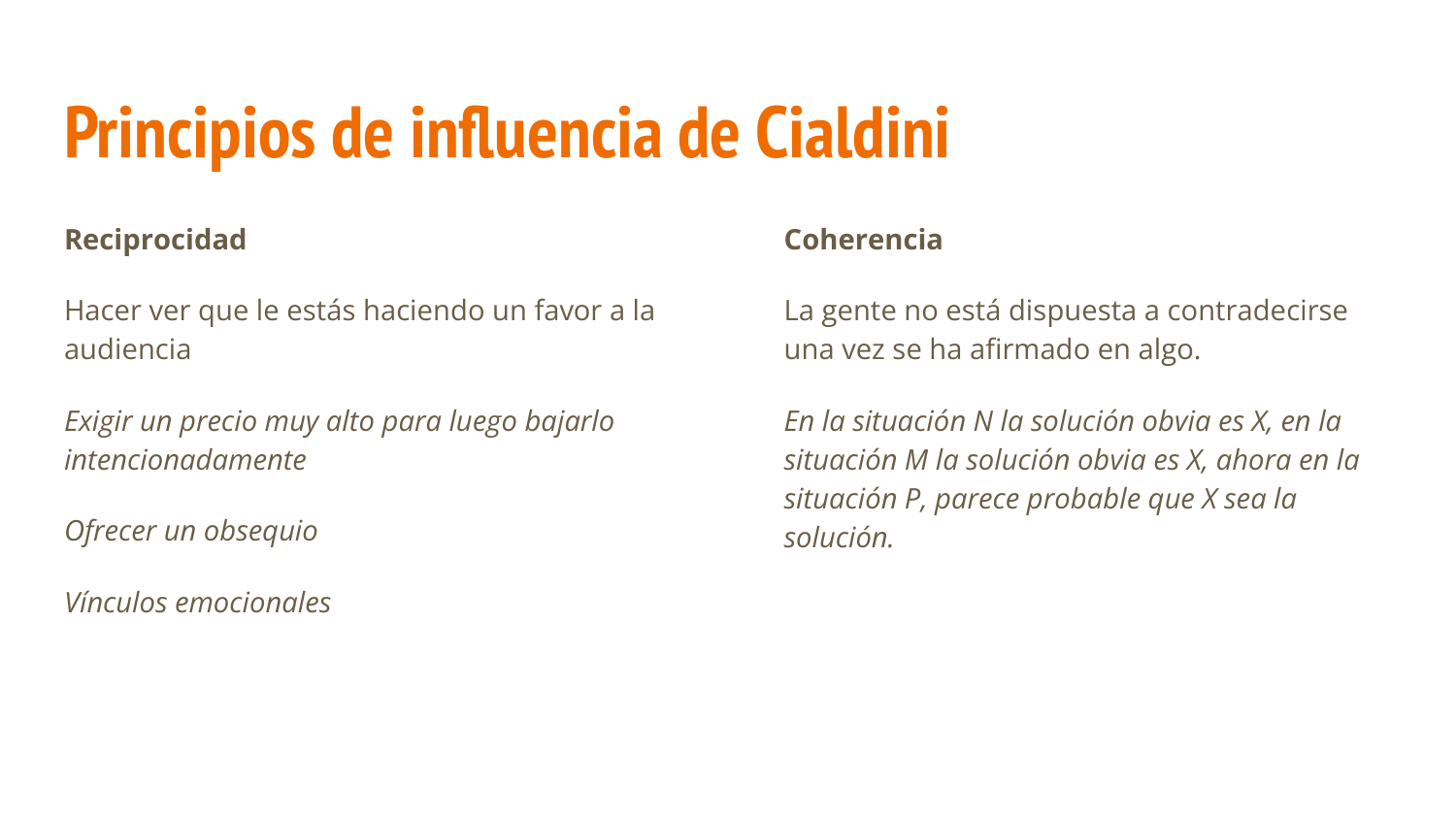

# Principios de influencia de Cialdini

Reciprocidad
Hacer ver que le estás haciendo un favor a la audiencia
Exigir un precio muy alto para luego bajarlo intencionadamente
Ofrecer un obsequio
Vínculos emocionales
Coherencia
La gente no está dispuesta a contradecirse una vez se ha afirmado en algo.
En la situación N la solución obvia es X, en la situación M la solución obvia es X, ahora en la situación P, parece probable que X sea la solución.